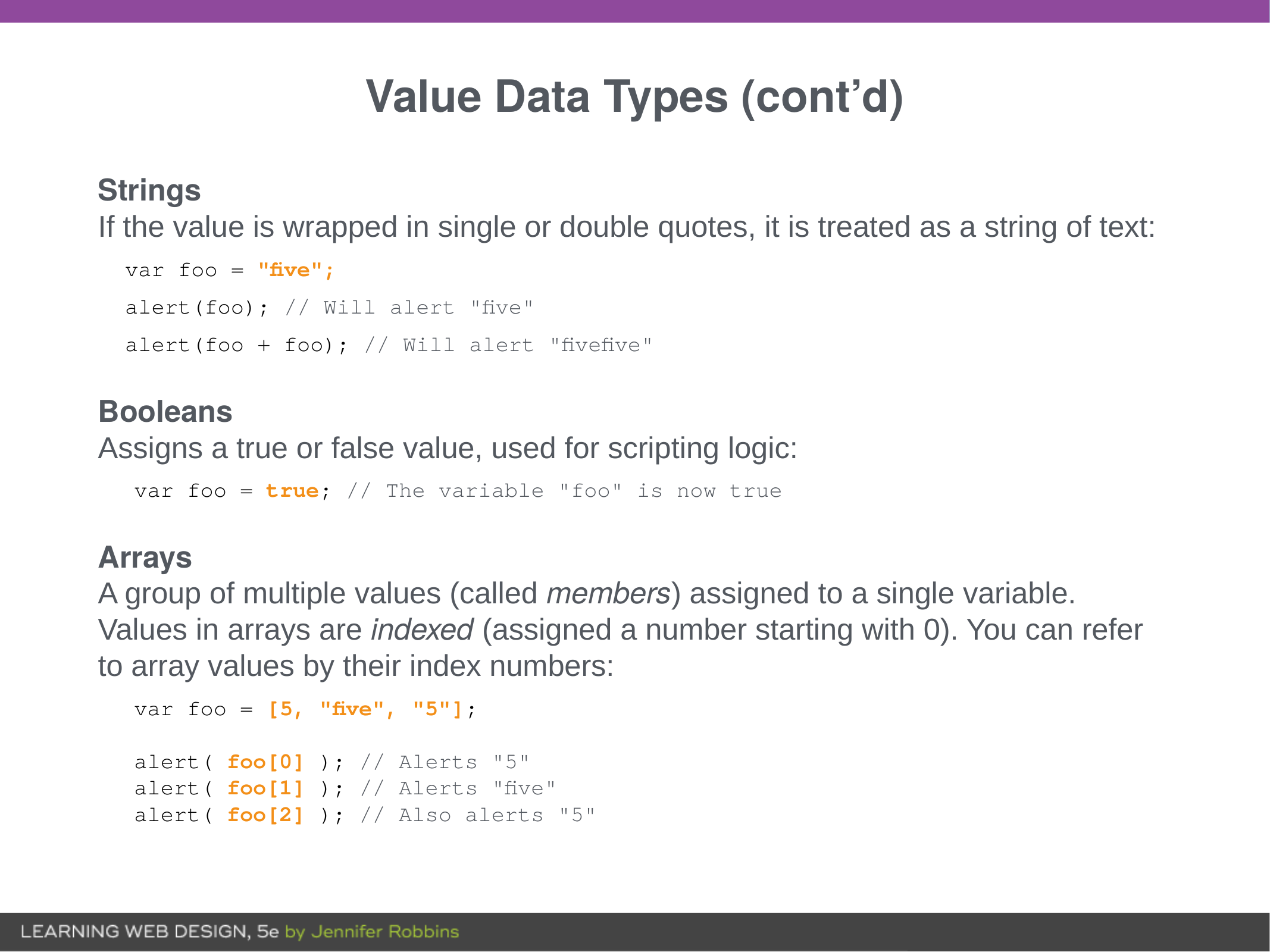

# Value Data Types (cont’d)
Strings
If the value is wrapped in single or double quotes, it is treated as a string of text:
var foo = "five";
alert(foo); // Will alert "five"
alert(foo + foo); // Will alert "fivefive"
Booleans
Assigns a true or false value, used for scripting logic:
var foo = true; // The variable "foo" is now true
Arrays
A group of multiple values (called members) assigned to a single variable. Values in arrays are indexed (assigned a number starting with 0). You can refer to array values by their index numbers:
var foo = [5, "five", "5"];

alert( foo[0] ); // Alerts "5"
alert( foo[1] ); // Alerts "five"
alert( foo[2] ); // Also alerts "5"